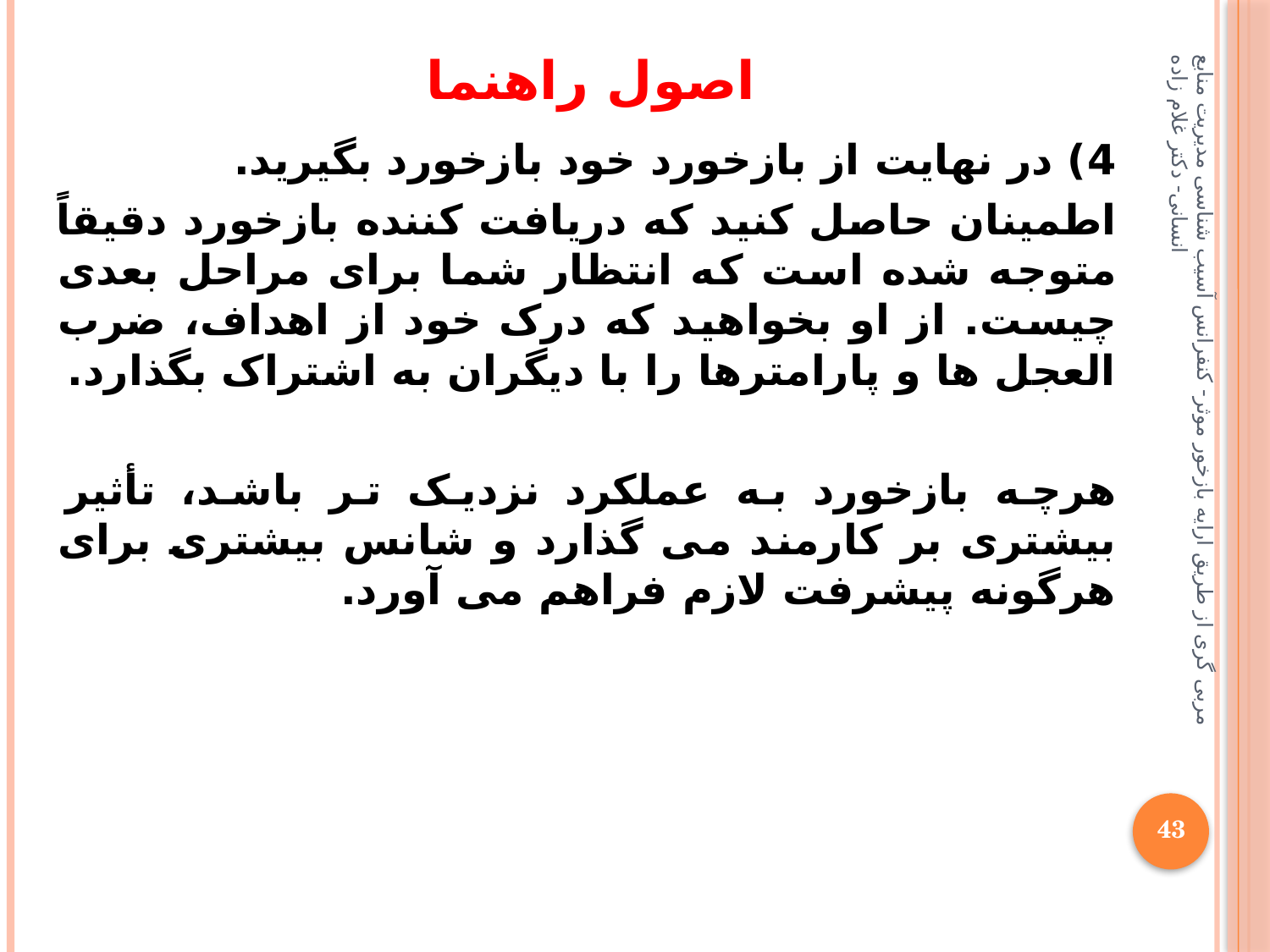

# اصول راهنما
4) در نهایت از بازخورد خود بازخورد بگیرید.
اطمینان حاصل کنید که دریافت کننده بازخورد دقیقاً متوجه شده است که انتظار شما برای مراحل بعدی چیست. از او بخواهید که درک خود از اهداف، ضرب العجل ها و پارامترها را با دیگران به اشتراک بگذارد.

هرچه بازخورد به عملکرد نزدیک تر باشد، تأثیر بیشتری بر کارمند می گذارد و شانس بیشتری برای هرگونه پیشرفت لازم فراهم می آورد.

مربی گری از طریق ارایه بازخور موثر- کنفرانس آسیب شناسی مدیریت منابع انسانی- دکتر غلام زاده
43